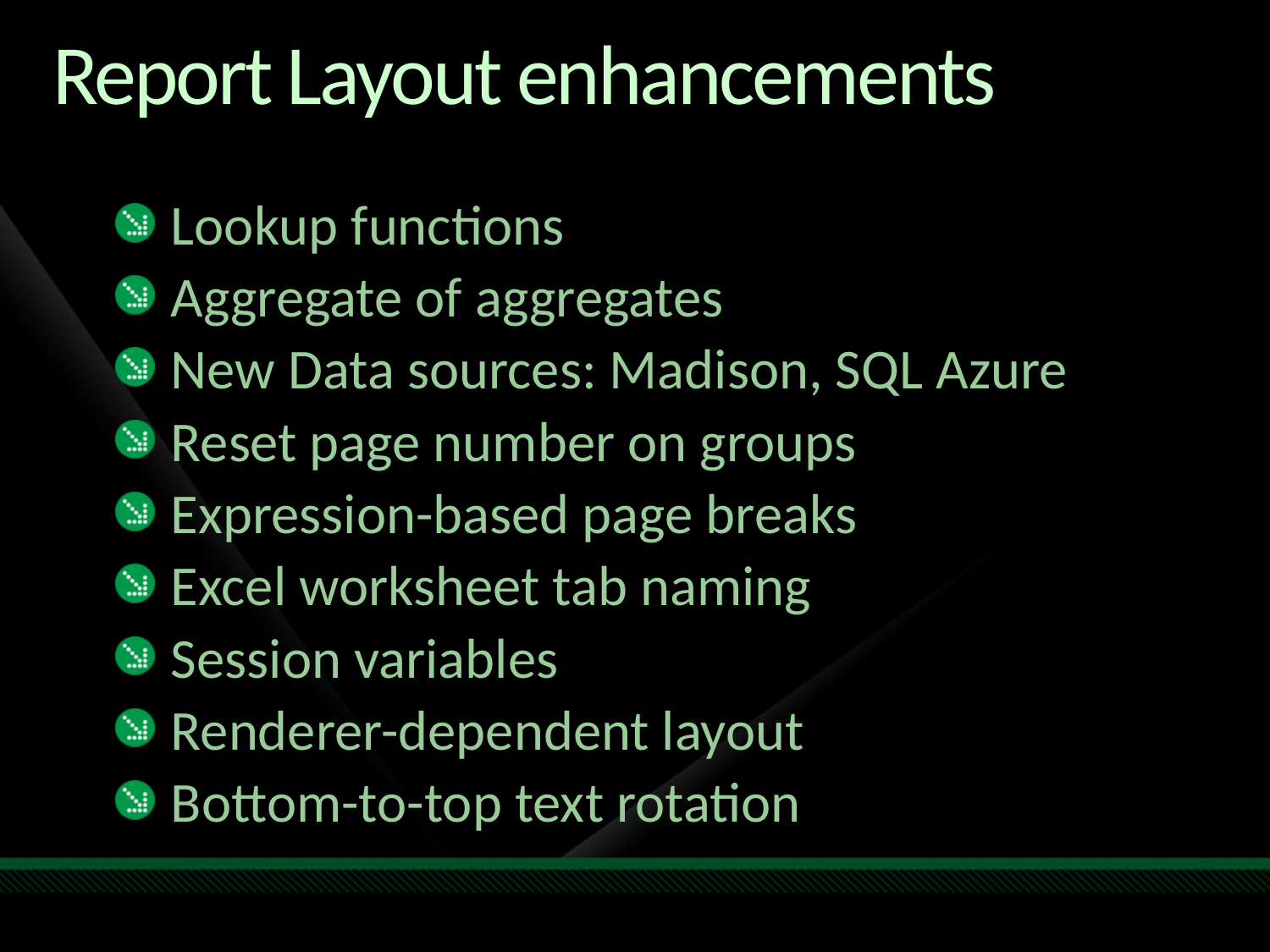

# Report Layout enhancements
Lookup functions
Aggregate of aggregates
New Data sources: Madison, SQL Azure
Reset page number on groups
Expression-based page breaks
Excel worksheet tab naming
Session variables
Renderer-dependent layout
Bottom-to-top text rotation